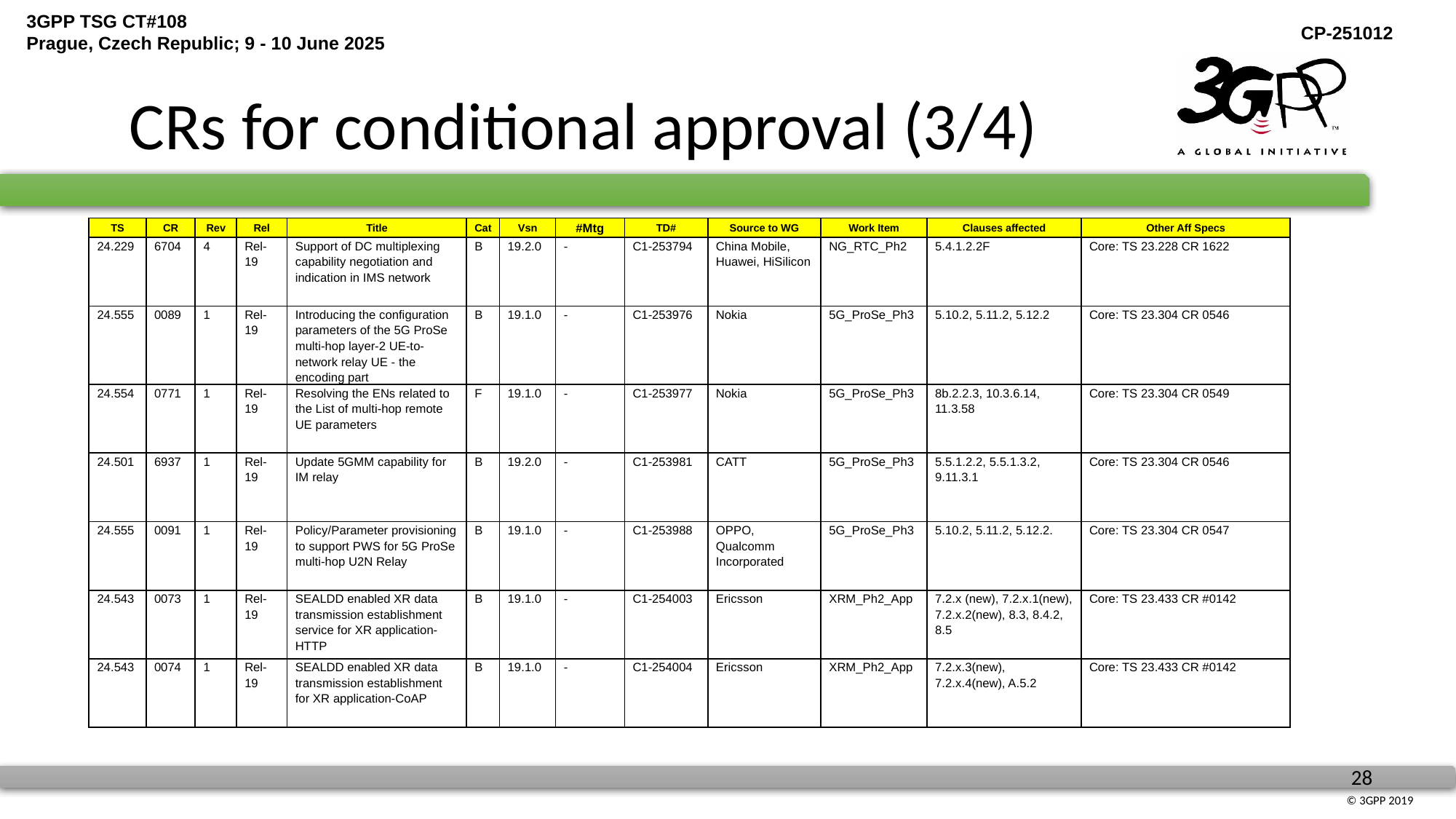

# CRs for conditional approval (3/4)
| TS | CR | Rev | Rel | Title | Cat | Vsn | #Mtg | TD# | Source to WG | Work Item | Clauses affected | Other Aff Specs |
| --- | --- | --- | --- | --- | --- | --- | --- | --- | --- | --- | --- | --- |
| 24.229 | 6704 | 4 | Rel-19 | Support of DC multiplexing capability negotiation and indication in IMS network | B | 19.2.0 | - | C1-253794 | China Mobile, Huawei, HiSilicon | NG\_RTC\_Ph2 | 5.4.1.2.2F | Core: TS 23.228 CR 1622 |
| 24.555 | 0089 | 1 | Rel-19 | Introducing the configuration parameters of the 5G ProSe multi-hop layer-2 UE-to-network relay UE - the encoding part | B | 19.1.0 | - | C1-253976 | Nokia | 5G\_ProSe\_Ph3 | 5.10.2, 5.11.2, 5.12.2 | Core: TS 23.304 CR 0546 |
| 24.554 | 0771 | 1 | Rel-19 | Resolving the ENs related to the List of multi-hop remote UE parameters | F | 19.1.0 | - | C1-253977 | Nokia | 5G\_ProSe\_Ph3 | 8b.2.2.3, 10.3.6.14, 11.3.58 | Core: TS 23.304 CR 0549 |
| 24.501 | 6937 | 1 | Rel-19 | Update 5GMM capability for IM relay | B | 19.2.0 | - | C1-253981 | CATT | 5G\_ProSe\_Ph3 | 5.5.1.2.2, 5.5.1.3.2, 9.11.3.1 | Core: TS 23.304 CR 0546 |
| 24.555 | 0091 | 1 | Rel-19 | Policy/Parameter provisioning to support PWS for 5G ProSe multi-hop U2N Relay | B | 19.1.0 | - | C1-253988 | OPPO, Qualcomm Incorporated | 5G\_ProSe\_Ph3 | 5.10.2, 5.11.2, 5.12.2. | Core: TS 23.304 CR 0547 |
| 24.543 | 0073 | 1 | Rel-19 | SEALDD enabled XR data transmission establishment service for XR application-HTTP | B | 19.1.0 | - | C1-254003 | Ericsson | XRM\_Ph2\_App | 7.2.x (new), 7.2.x.1(new), 7.2.x.2(new), 8.3, 8.4.2, 8.5 | Core: TS 23.433 CR #0142 |
| 24.543 | 0074 | 1 | Rel-19 | SEALDD enabled XR data transmission establishment for XR application-CoAP | B | 19.1.0 | - | C1-254004 | Ericsson | XRM\_Ph2\_App | 7.2.x.3(new), 7.2.x.4(new), A.5.2 | Core: TS 23.433 CR #0142 |